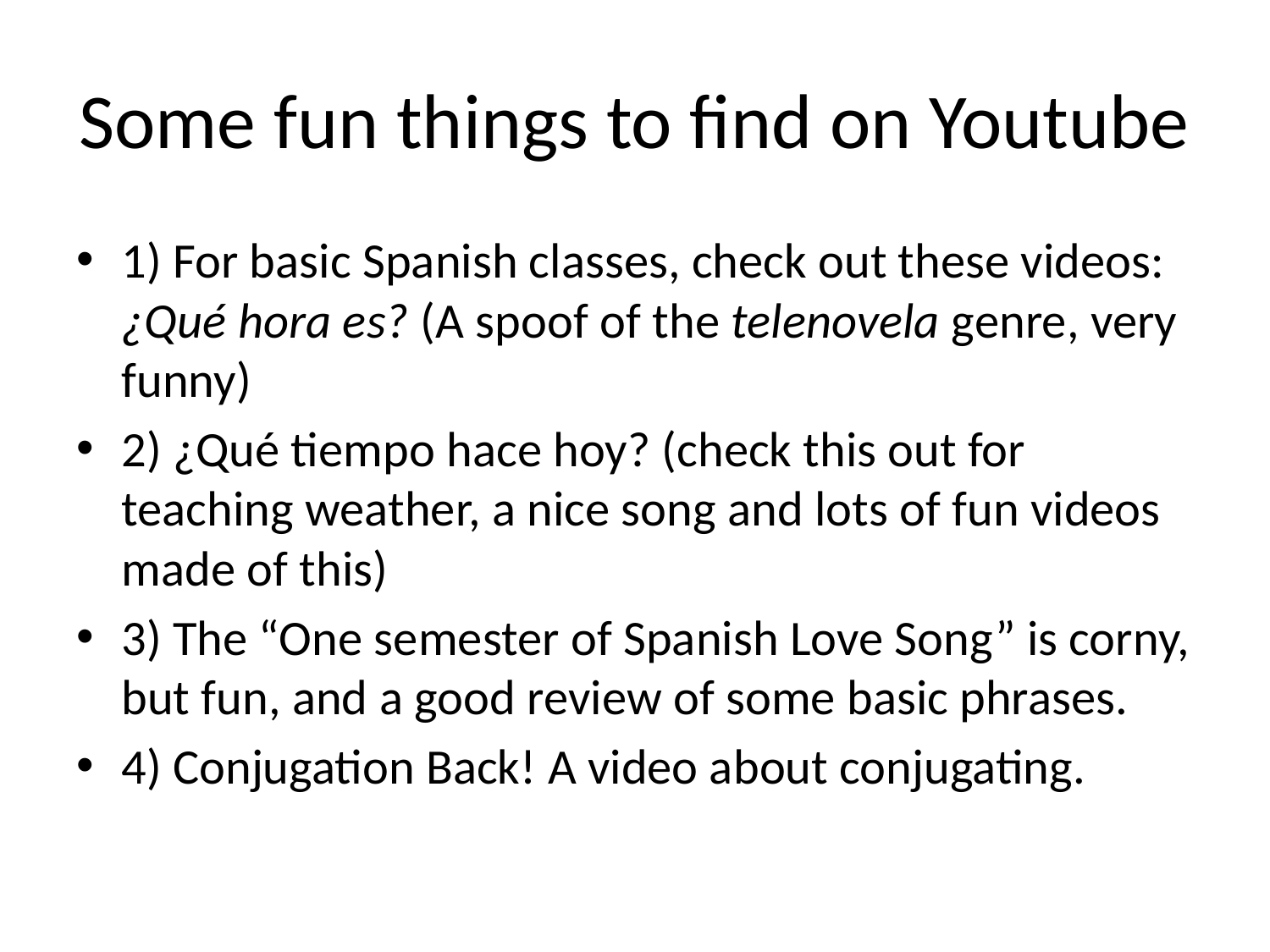

# Some fun things to find on Youtube
1) For basic Spanish classes, check out these videos: ¿Qué hora es? (A spoof of the telenovela genre, very funny)
2) ¿Qué tiempo hace hoy? (check this out for teaching weather, a nice song and lots of fun videos made of this)
3) The “One semester of Spanish Love Song” is corny, but fun, and a good review of some basic phrases.
4) Conjugation Back! A video about conjugating.